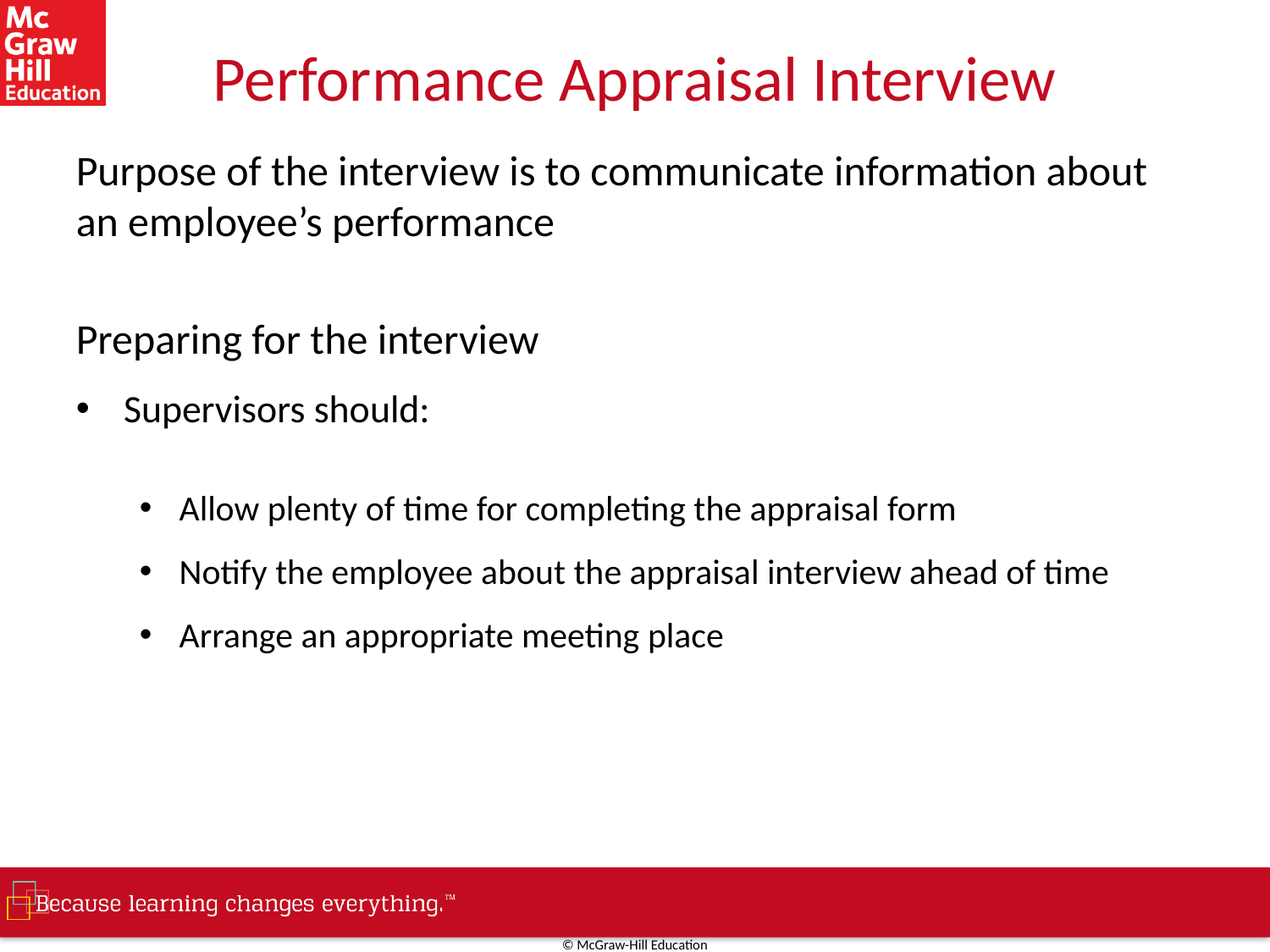

# Performance Appraisal Interview
Purpose of the interview is to communicate information about an employee’s performance

Preparing for the interview
Supervisors should:

Allow plenty of time for completing the appraisal form
Notify the employee about the appraisal interview ahead of time
Arrange an appropriate meeting place